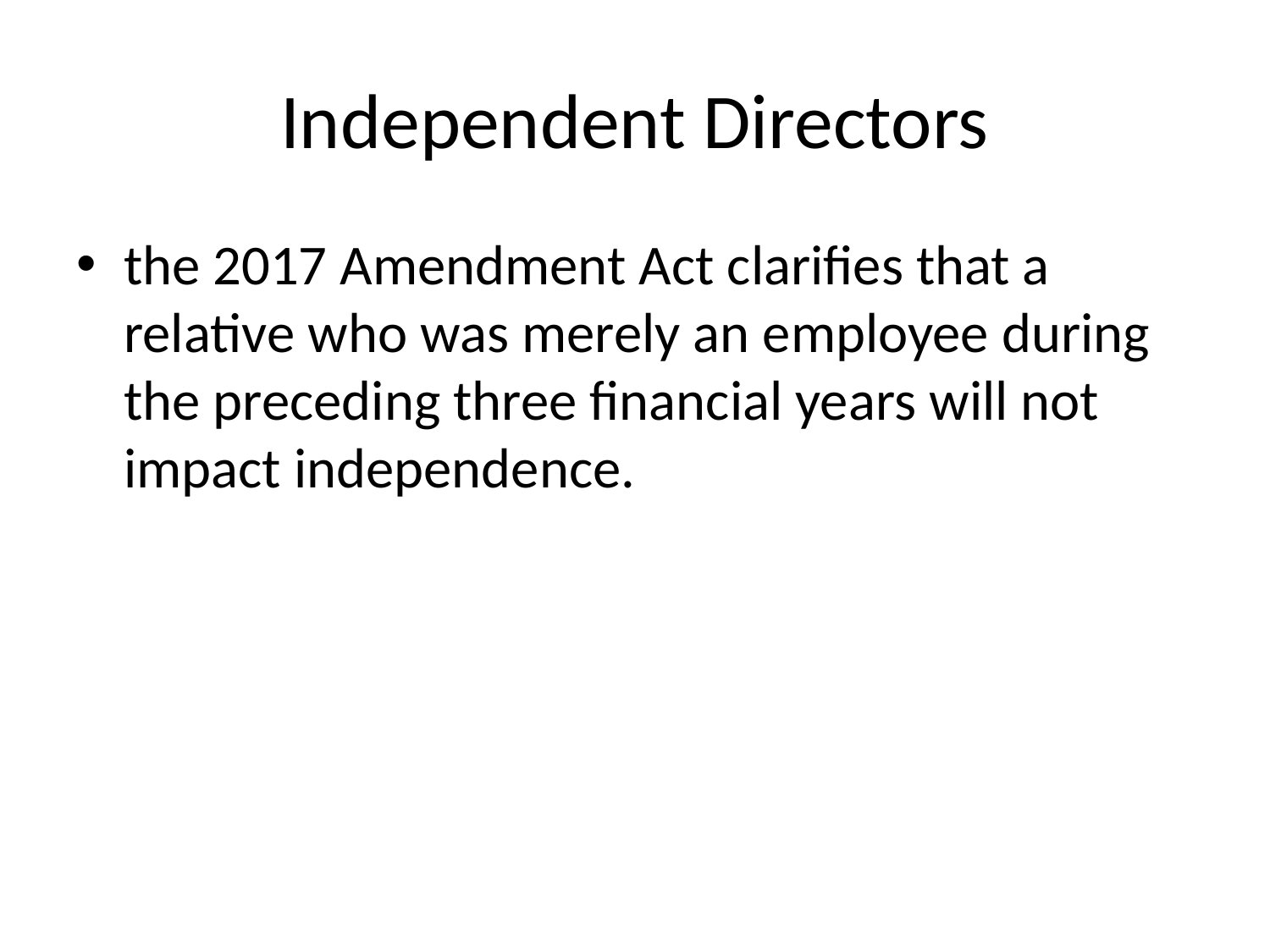

# Independent Directors
the 2017 Amendment Act clarifies that a relative who was merely an employee during the preceding three financial years will not impact independence.